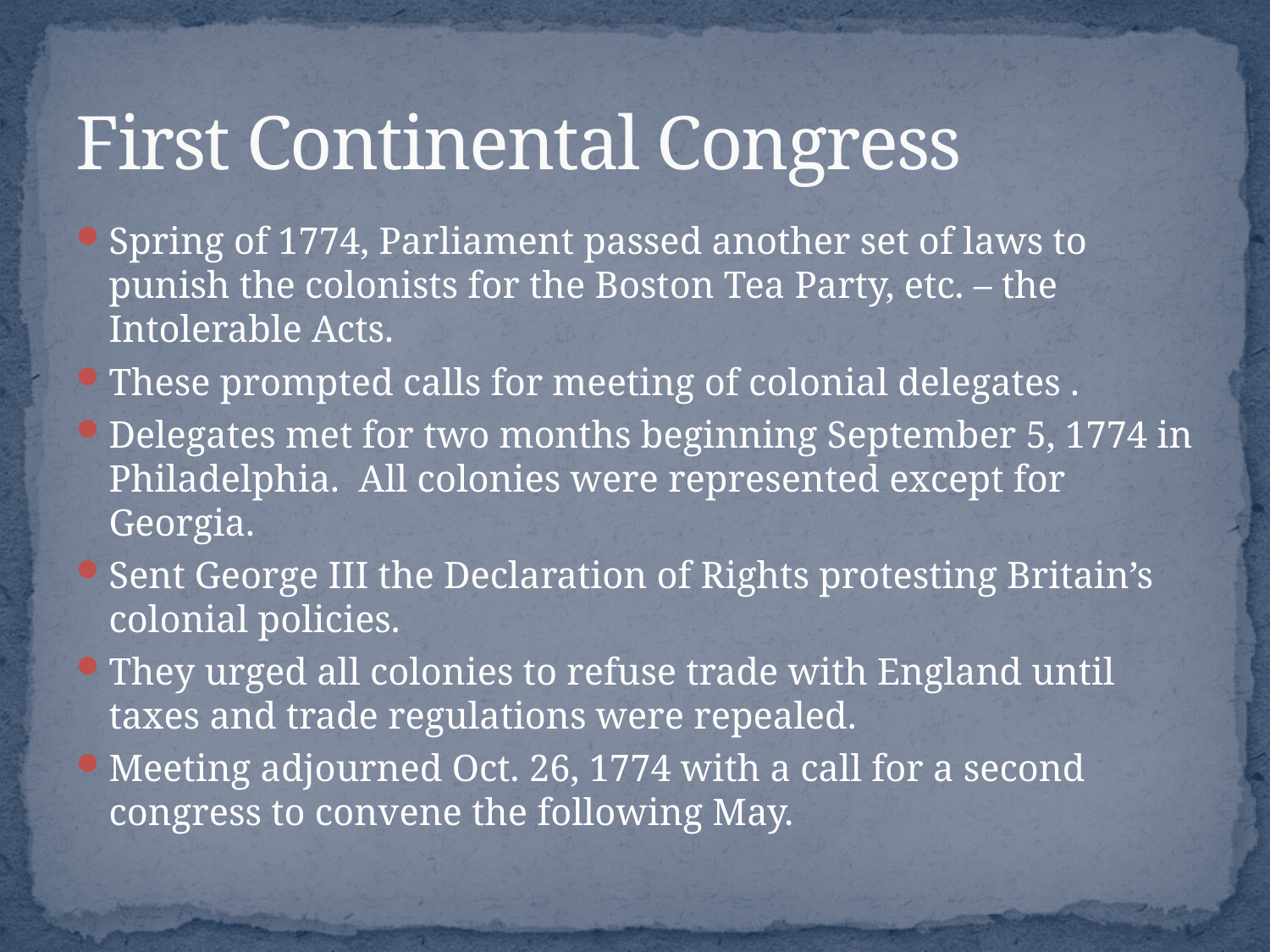

# First Continental Congress
Spring of 1774, Parliament passed another set of laws to punish the colonists for the Boston Tea Party, etc. – the Intolerable Acts.
These prompted calls for meeting of colonial delegates .
Delegates met for two months beginning September 5, 1774 in Philadelphia.  All colonies were represented except for Georgia.
Sent George III the Declaration of Rights protesting Britain’s colonial policies.
They urged all colonies to refuse trade with England until taxes and trade regulations were repealed.
Meeting adjourned Oct. 26, 1774 with a call for a second congress to convene the following May.